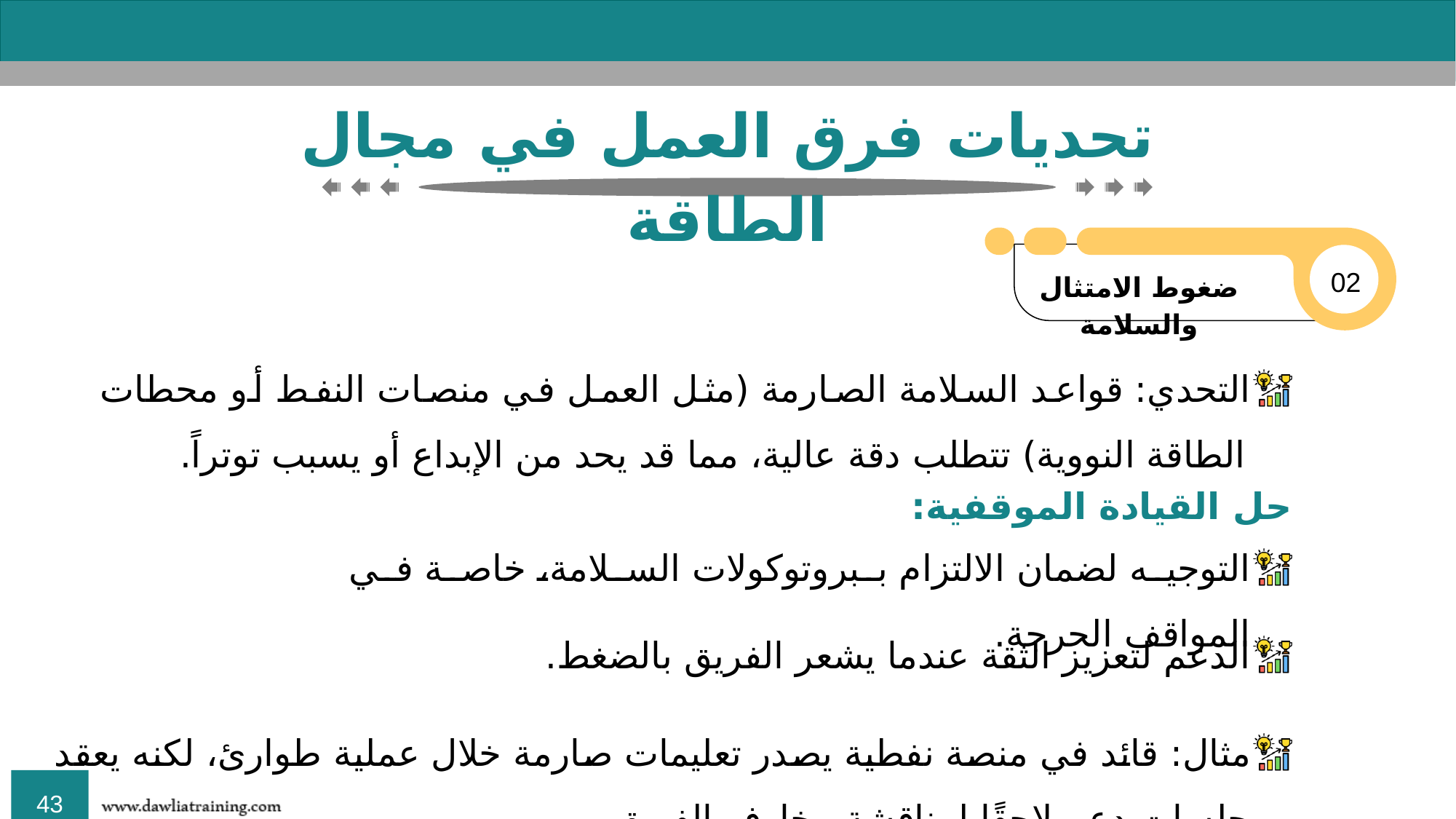

تحديات فرق العمل في مجال الطاقة

02
ضغوط الامتثال والسلامة
التحدي: قواعد السلامة الصارمة (مثل العمل في منصات النفط أو محطات الطاقة النووية) تتطلب دقة عالية، مما قد يحد من الإبداع أو يسبب توتراً.
حل القيادة الموقفية:
التوجيه لضمان الالتزام ببروتوكولات السلامة، خاصة في المواقف الحرجة.
الدعم لتعزيز الثقة عندما يشعر الفريق بالضغط.
مثال: قائد في منصة نفطية يصدر تعليمات صارمة خلال عملية طوارئ، لكنه يعقد جلسات دعم لاحقًا لمناقشة مخاوف الفريق.